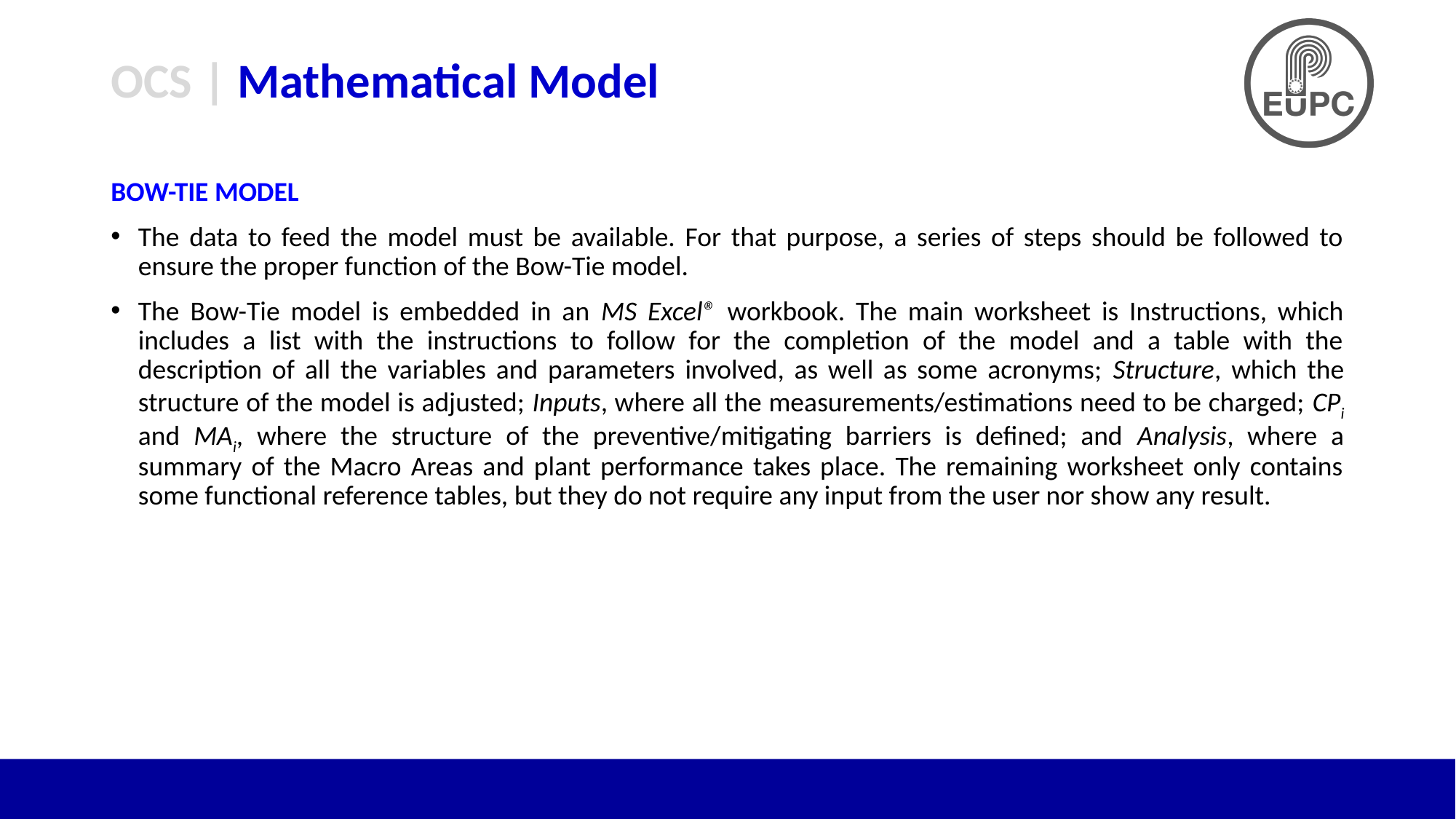

# OCS | Mathematical Model
BOW-TIE MODEL
The data to feed the model must be available. For that purpose, a series of steps should be followed to ensure the proper function of the Bow-Tie model.
The Bow-Tie model is embedded in an MS Excel® workbook. The main worksheet is Instructions, which includes a list with the instructions to follow for the completion of the model and a table with the description of all the variables and parameters involved, as well as some acronyms; Structure, which the structure of the model is adjusted; Inputs, where all the measurements/estimations need to be charged; CPi and MAi, where the structure of the preventive/mitigating barriers is defined; and Analysis, where a summary of the Macro Areas and plant performance takes place. The remaining worksheet only contains some functional reference tables, but they do not require any input from the user nor show any result.